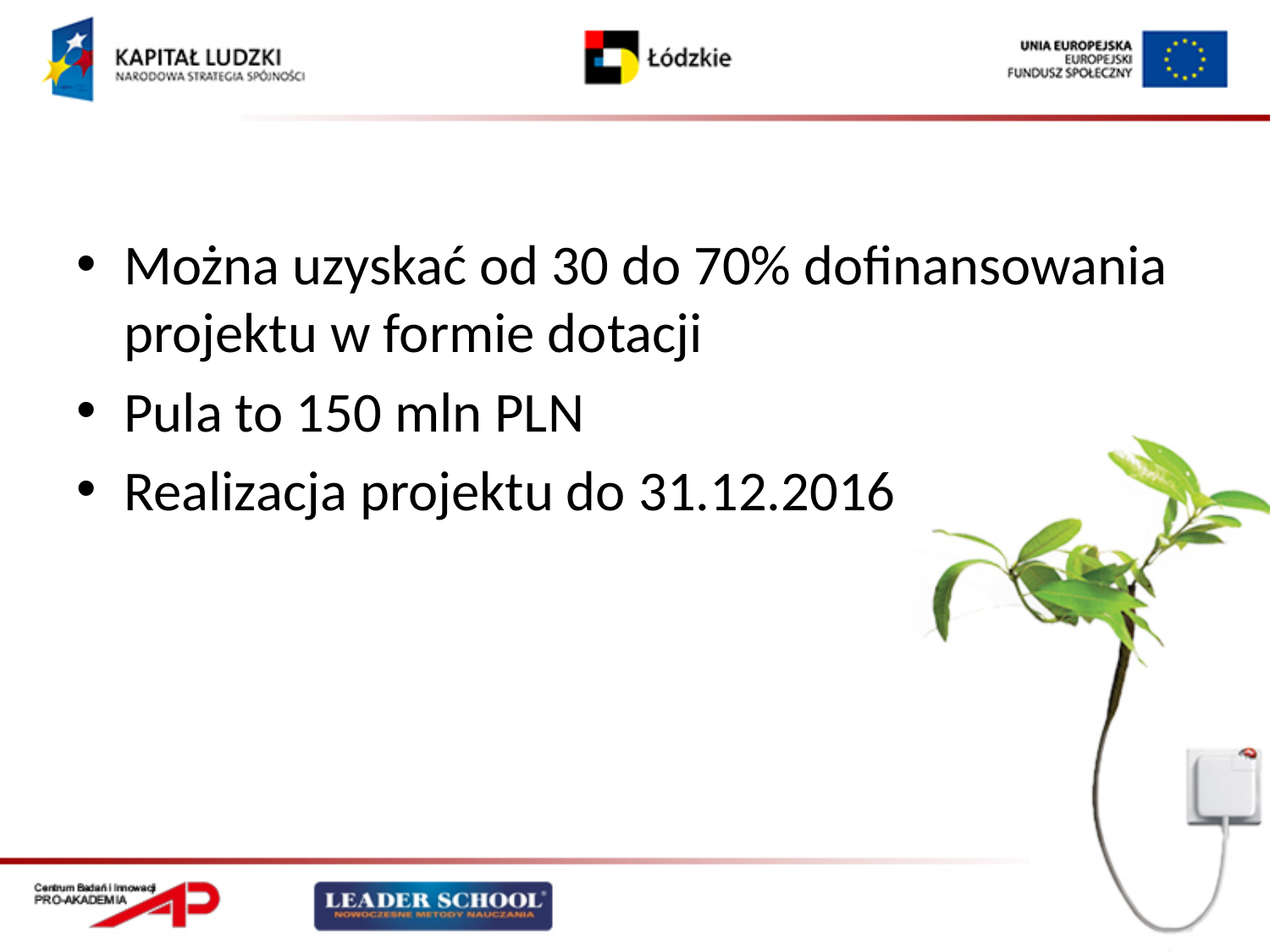

Można uzyskać od 30 do 70% dofinansowania projektu w formie dotacji
Pula to 150 mln PLN
Realizacja projektu do 31.12.2016